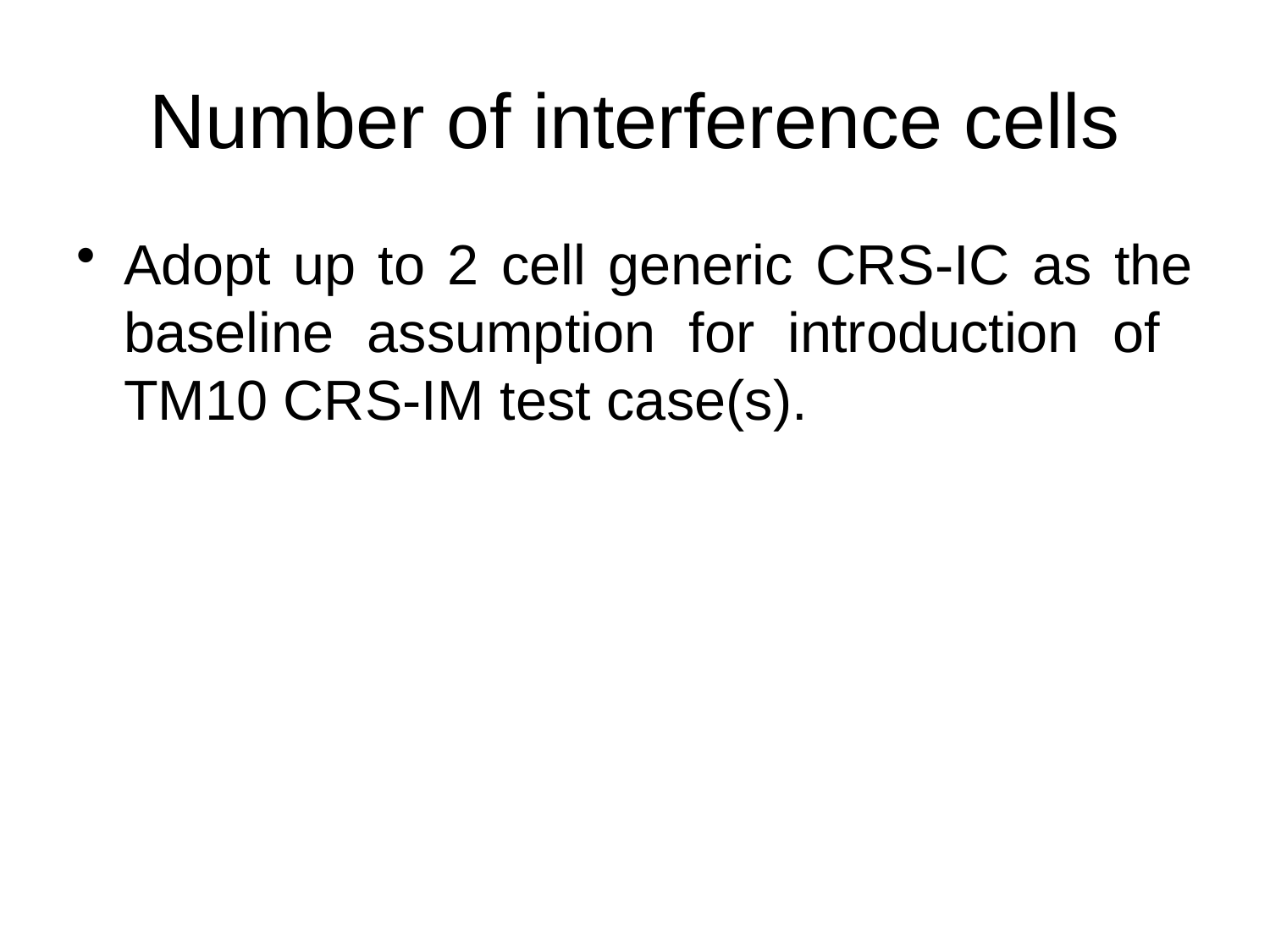

# Number of interference cells
Adopt up to 2 cell generic CRS-IC as the baseline assumption for introduction of  TM10 CRS-IM test case(s).